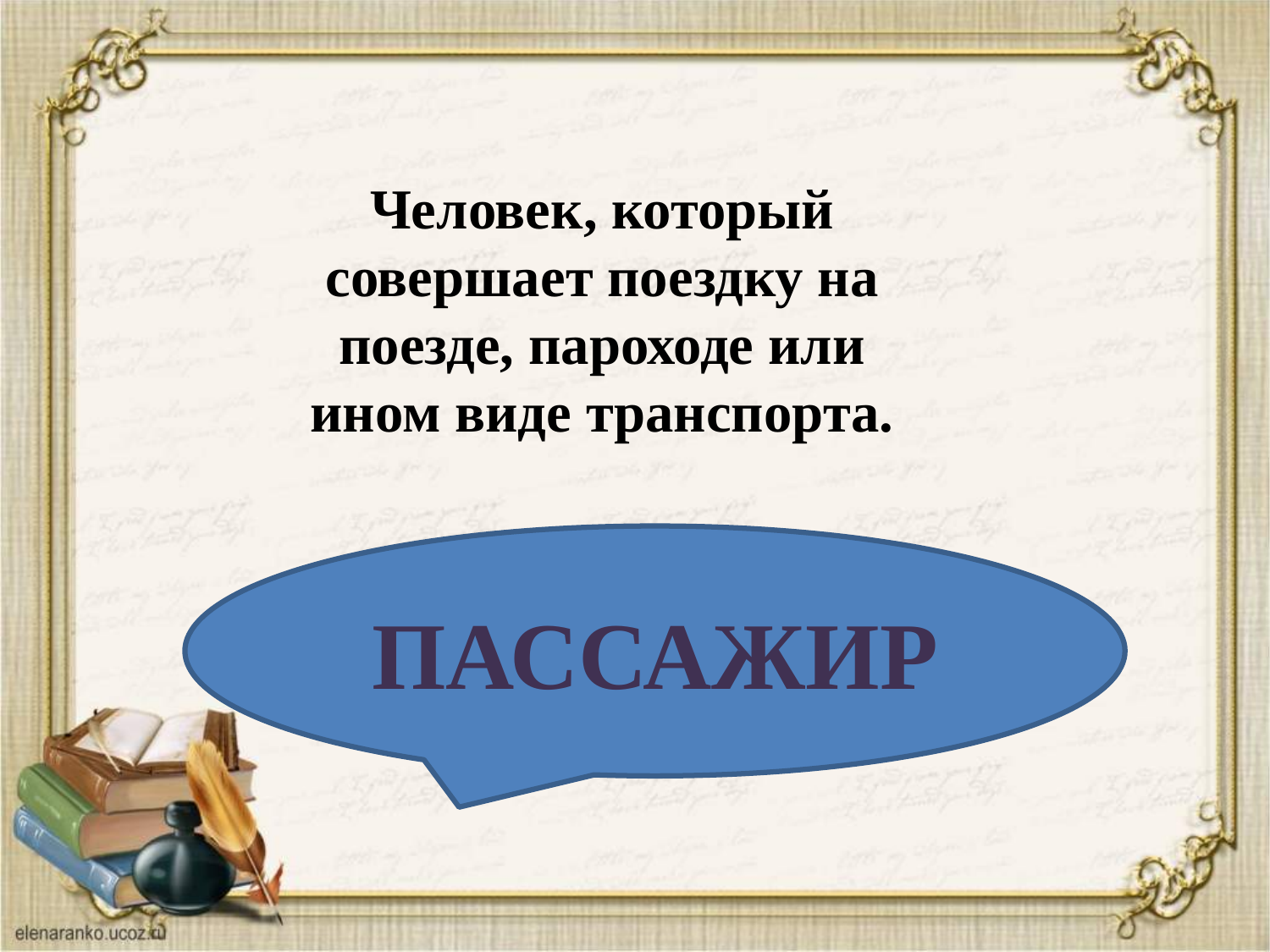

#
Человек, который совершает поездку на поезде, пароходе или ином виде транспорта.
ПАССАЖИР